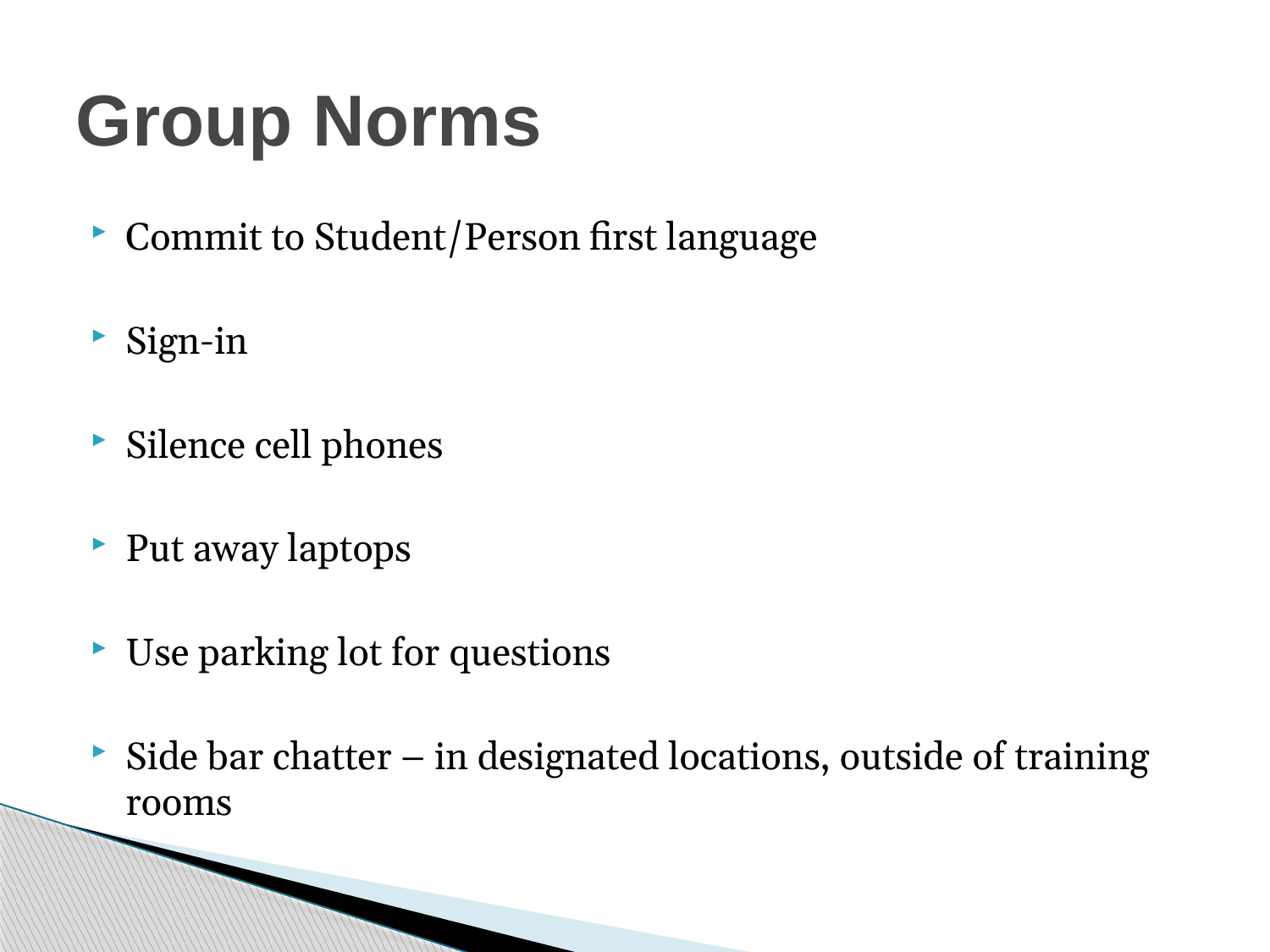

# Group Norms
Commit to Student/Person first language

Sign-in

Silence cell phones

Put away laptops

Use parking lot for questions

Side bar chatter – in designated locations, outside of training rooms